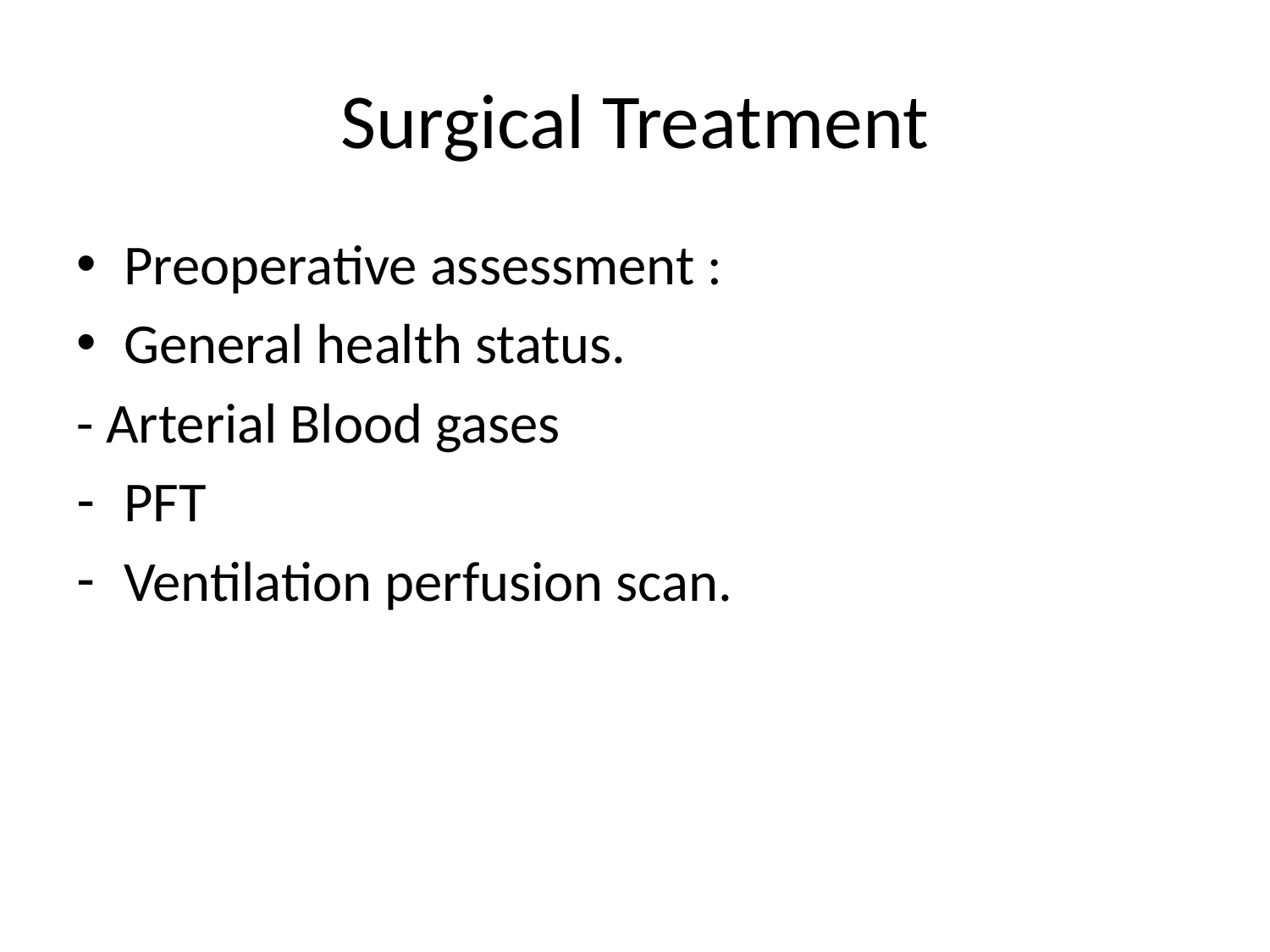

# Surgical Treatment
Preoperative assessment :
General health status.
- Arterial Blood gases
PFT
Ventilation perfusion scan.